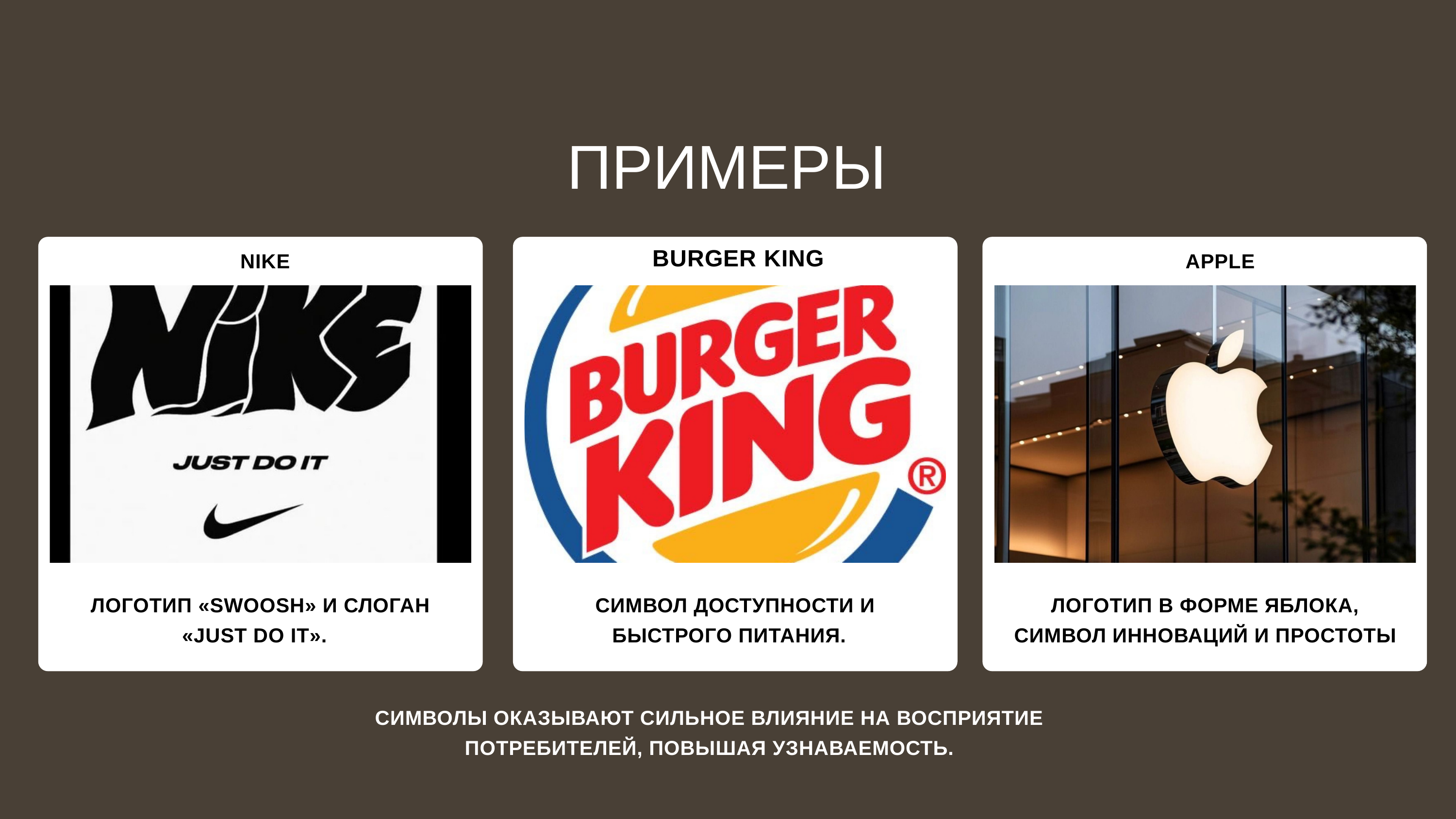

ПРИМЕРЫ
BURGER KING

NIKE
APPLE

ЛОГОТИП «SWOOSH» И СЛОГАН «JUST DO IT».

СИМВОЛ ДОСТУПНОСТИ И БЫСТРОГО ПИТАНИЯ.

ЛОГОТИП В ФОРМЕ ЯБЛОКА, СИМВОЛ ИННОВАЦИЙ И ПРОСТОТЫ

СИМВОЛЫ ОКАЗЫВАЮТ СИЛЬНОЕ ВЛИЯНИЕ НА ВОСПРИЯТИЕ ПОТРЕБИТЕЛЕЙ, ПОВЫШАЯ УЗНАВАЕМОСТЬ.